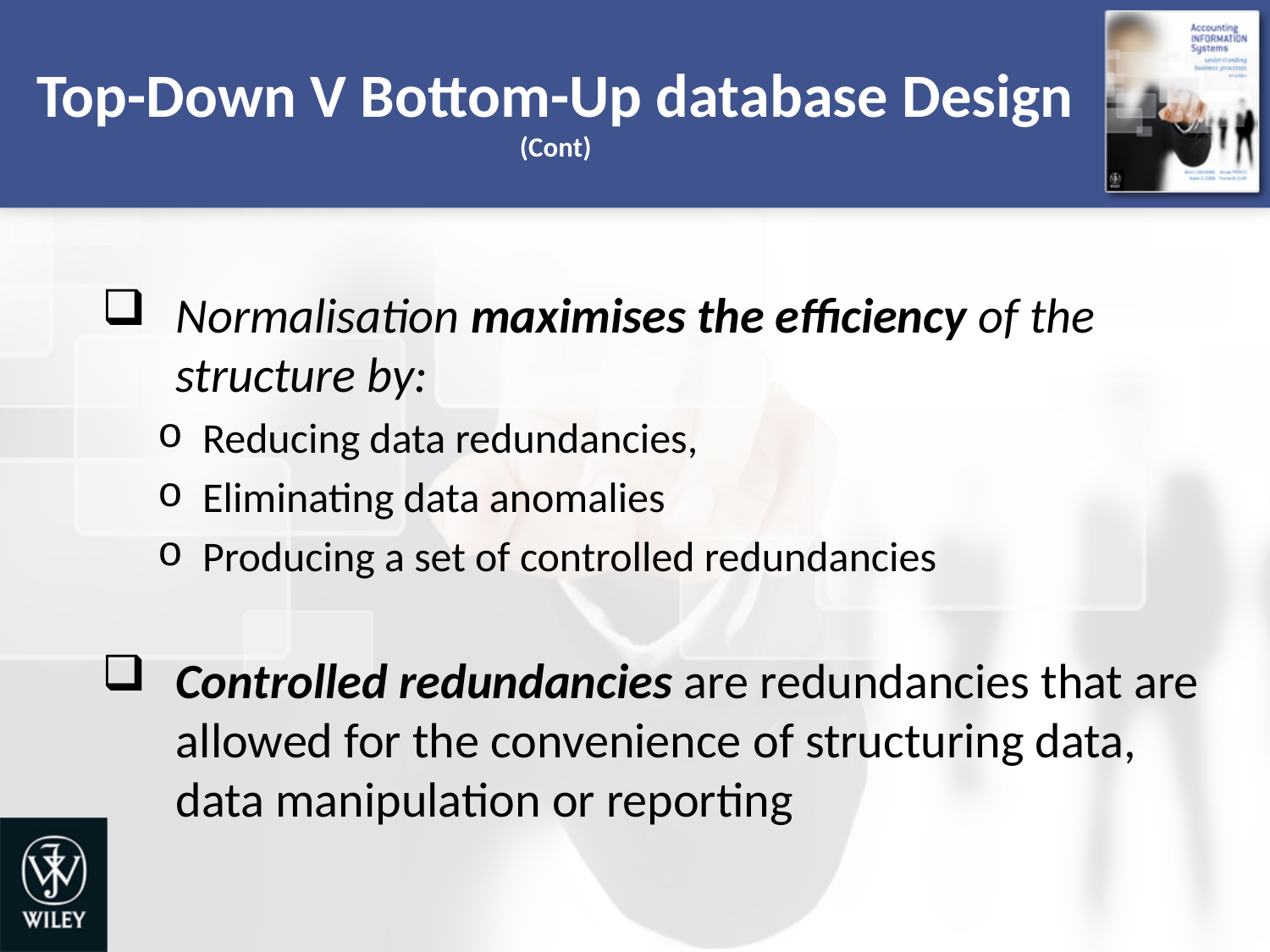

# Top-Down V Bottom-Up database Design (Cont)
Normalisation maximises the efficiency of the structure by:
Reducing data redundancies,
Eliminating data anomalies
Producing a set of controlled redundancies

Controlled redundancies are redundancies that are allowed for the convenience of structuring data, data manipulation or reporting